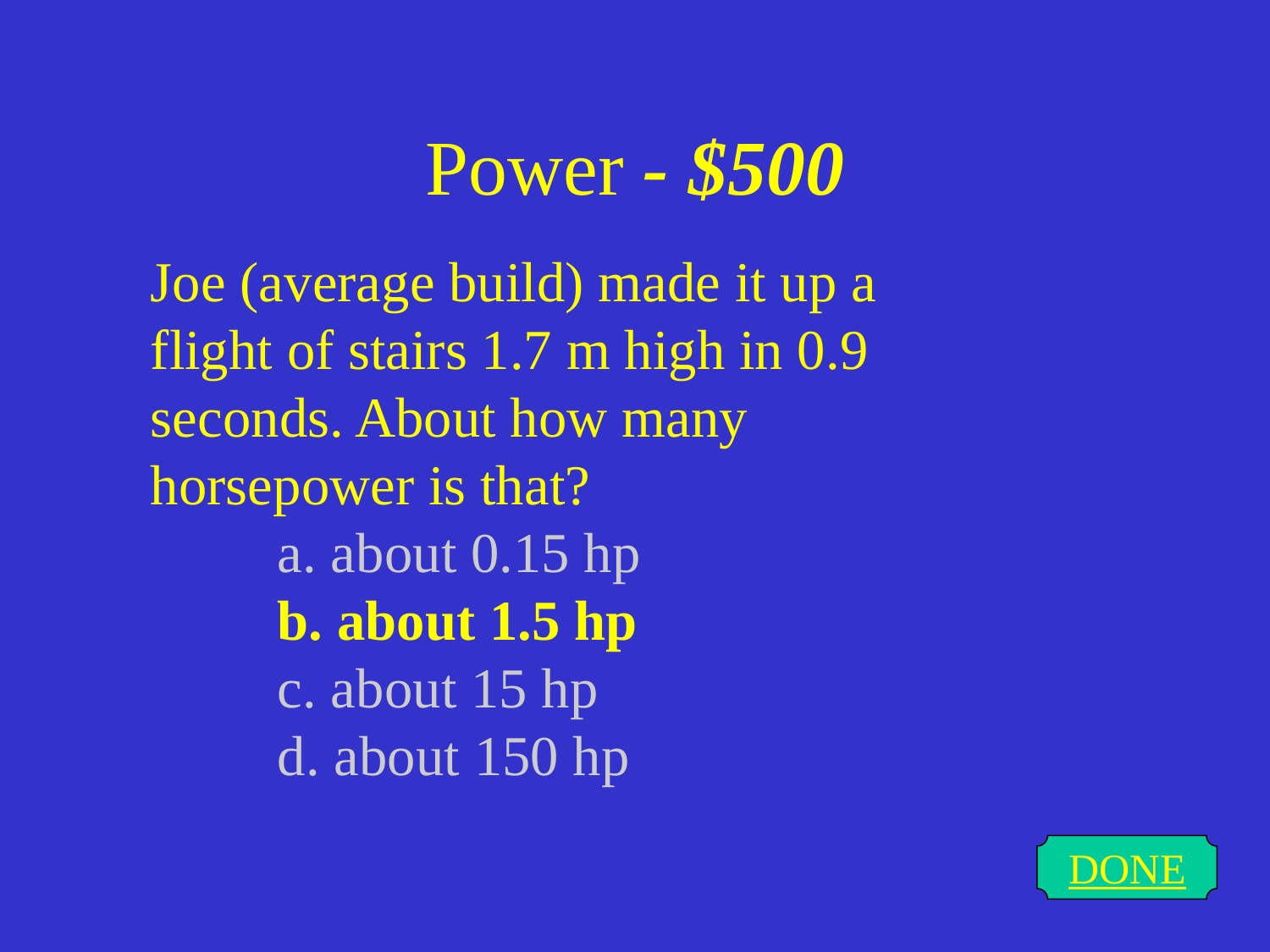

# Power - $500
Joe (average build) made it up a flight of stairs 1.7 m high in 0.9 seconds. About how many horsepower is that?
	a. about 0.15 hp
	b. about 1.5 hp
	c. about 15 hp
	d. about 150 hp

DONE